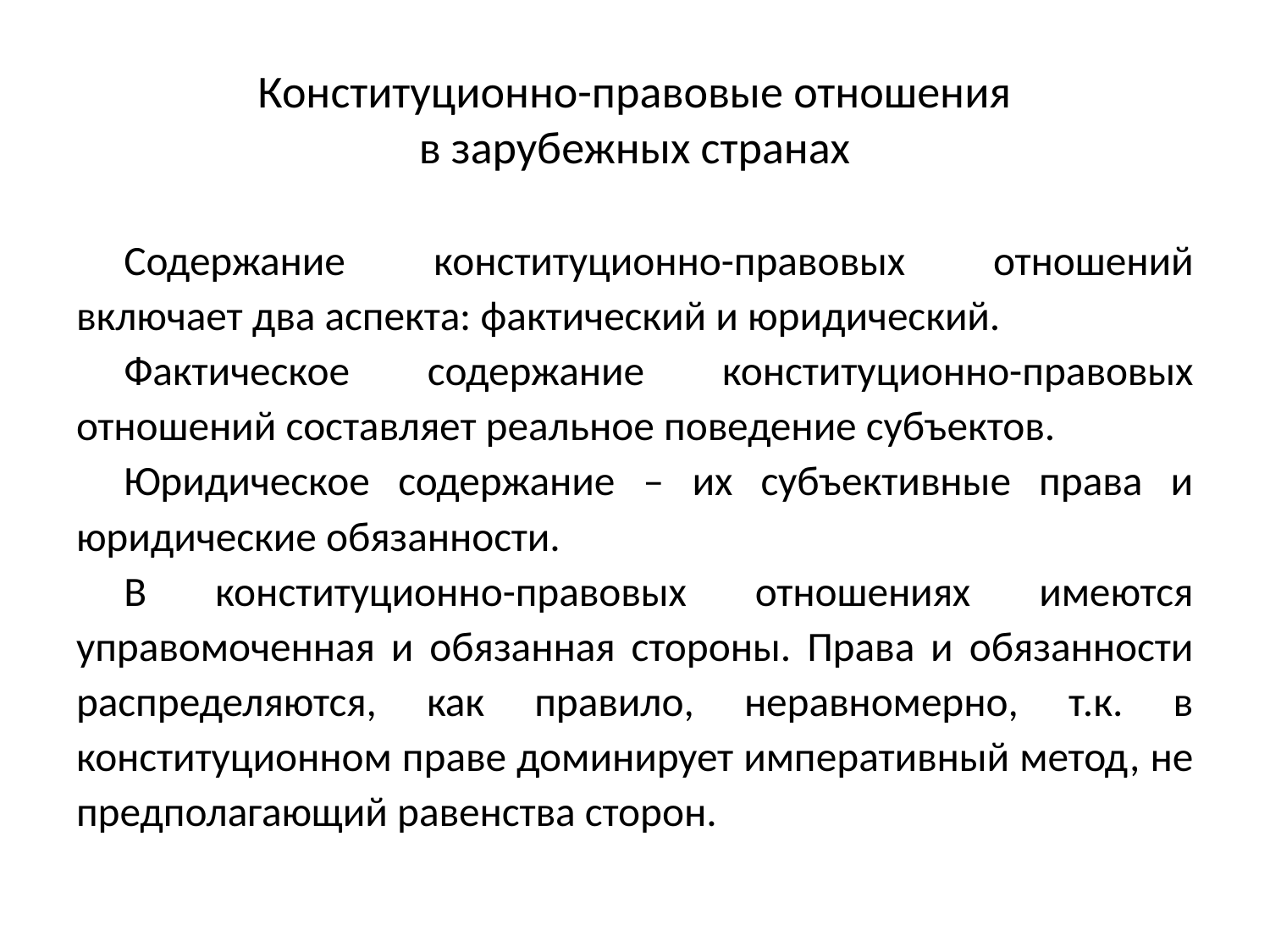

# Конституционно-правовые отношения в зарубежных странах
Содержание конституционно-правовых отношений включает два аспекта: фактический и юридический.
Фактическое содержание конституционно-правовых отношений составляет реальное поведение субъектов.
Юридическое содержание – их субъективные права и юридические обязанности.
В конституционно-правовых отношениях имеются управомоченная и обязанная стороны. Права и обязанности распределяются, как правило, неравномерно, т.к. в конституционном праве доминирует императивный метод, не предполагающий равенства сторон.